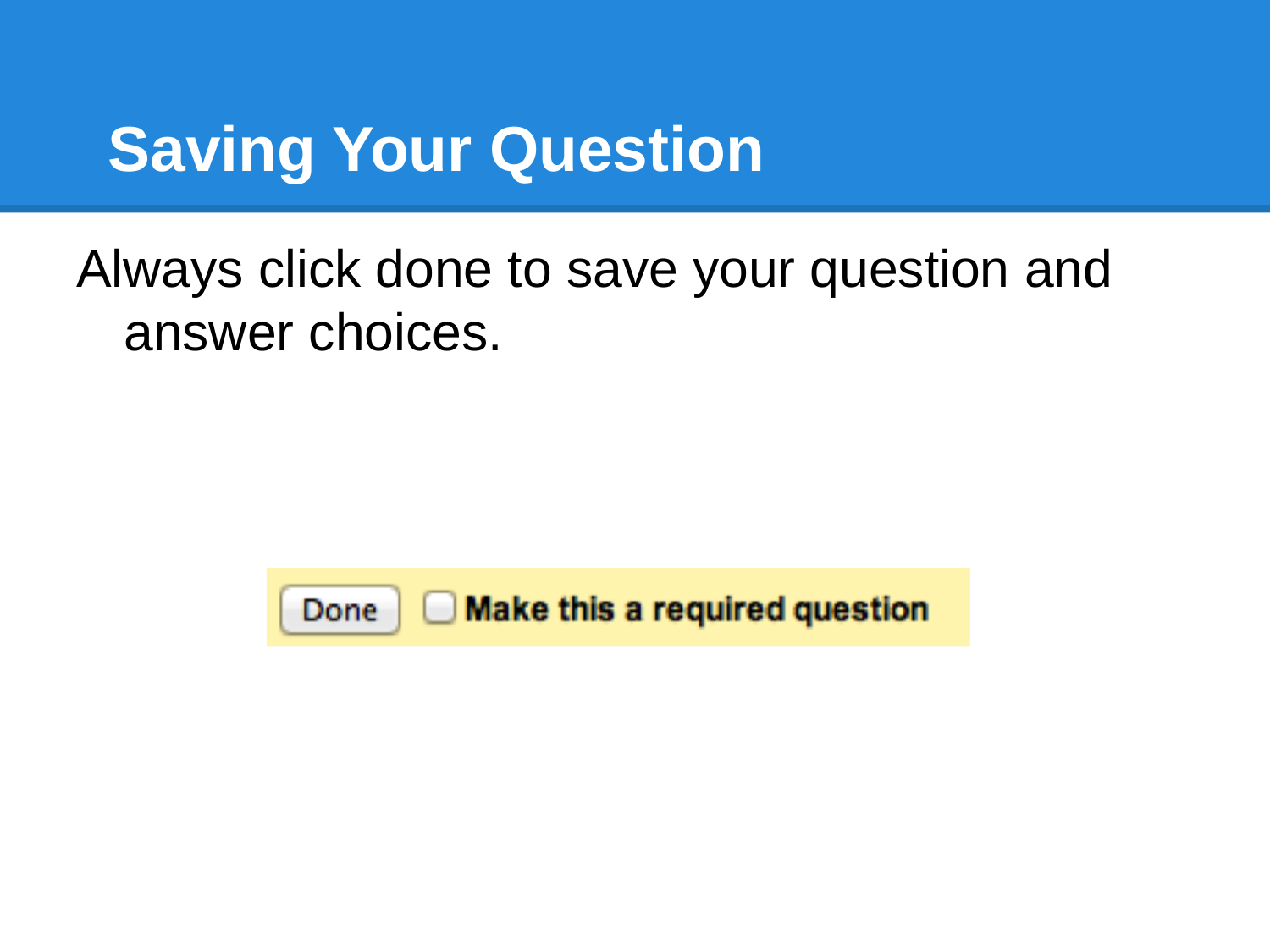

# Saving Your Question
Always click done to save your question and answer choices.